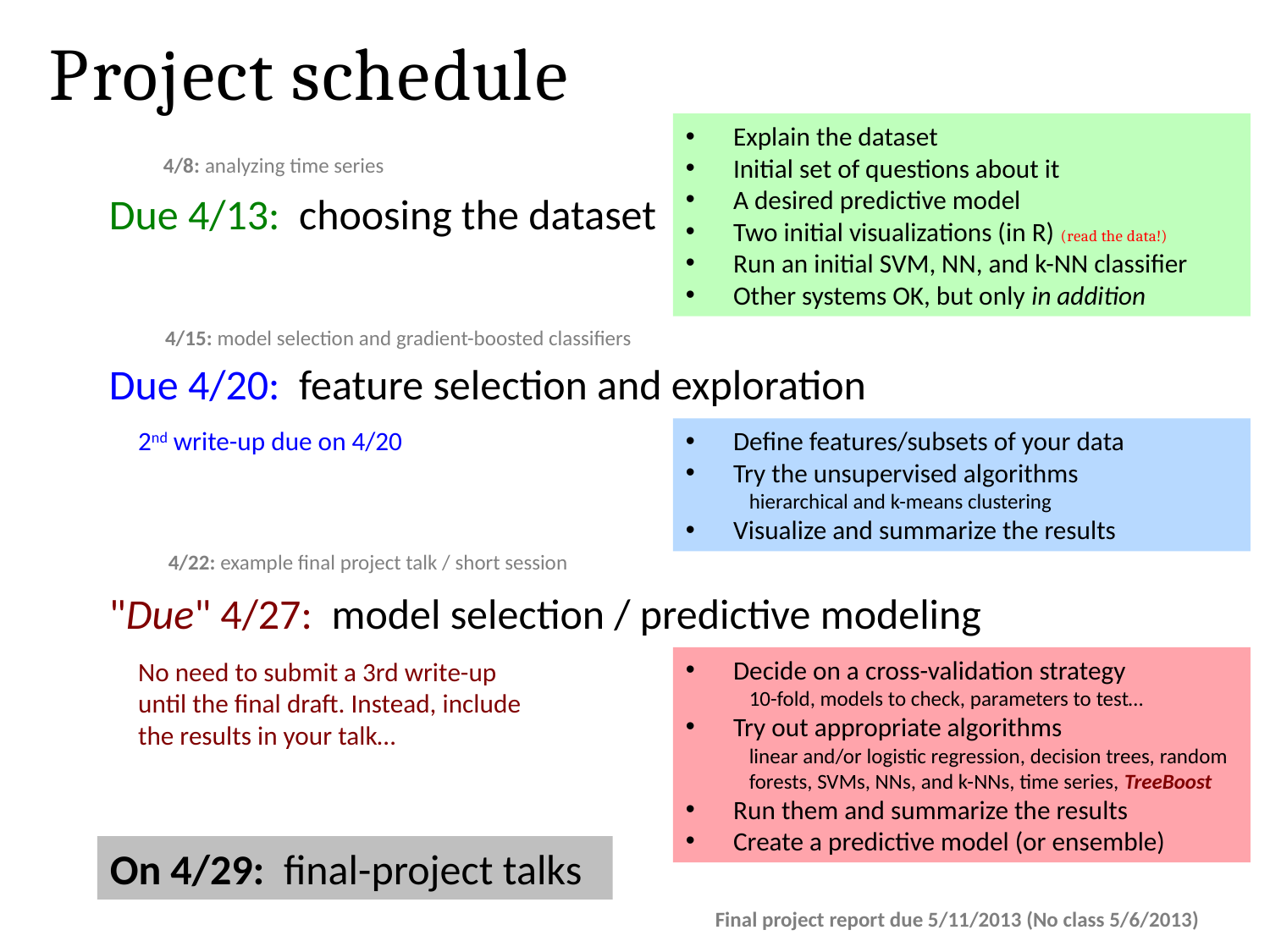

Project schedule
Explain the dataset
Initial set of questions about it
A desired predictive model
Two initial visualizations (in R) (read the data!)
Run an initial SVM, NN, and k-NN classifier
Other systems OK, but only in addition
4/8: analyzing time series
Due 4/13:  choosing the dataset
4/15: model selection and gradient-boosted classifiers
Due 4/20:  feature selection and exploration
2nd write-up due on 4/20
Define features/subsets of your data
Try the unsupervised algorithms
hierarchical and k-means clustering
Visualize and summarize the results
4/22: example final project talk / short session
"Due" 4/27:  model selection / predictive modeling
Decide on a cross-validation strategy
10-fold, models to check, parameters to test…
Try out appropriate algorithms
linear and/or logistic regression, decision trees, random forests, SVMs, NNs, and k-NNs, time series, TreeBoost
Run them and summarize the results
Create a predictive model (or ensemble)
No need to submit a 3rd write-up until the final draft. Instead, include the results in your talk…
On 4/29:  final-project talks
Final project report due 5/11/2013 (No class 5/6/2013)